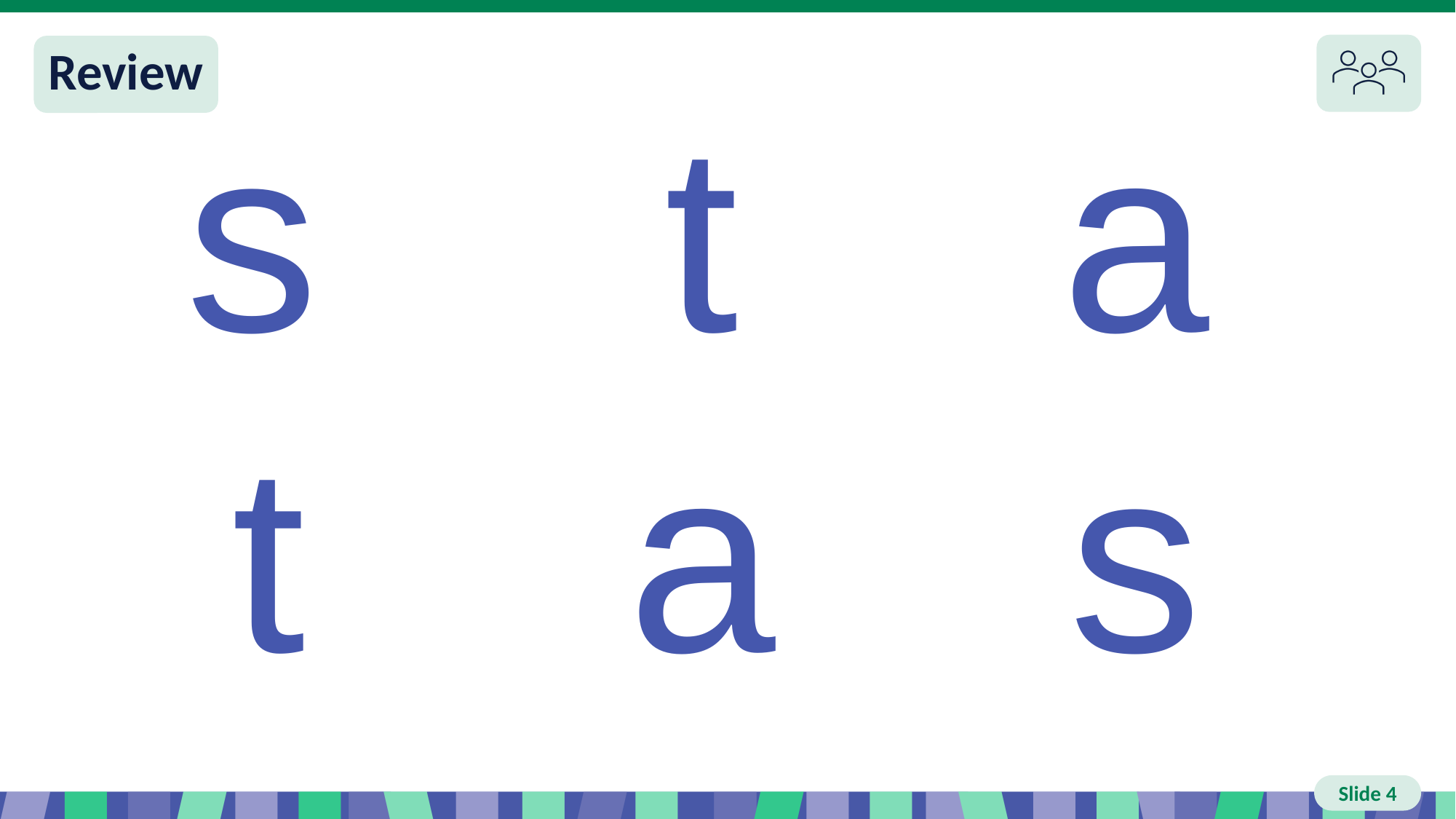

Slide 4 Review
s
t
a
t
a
s